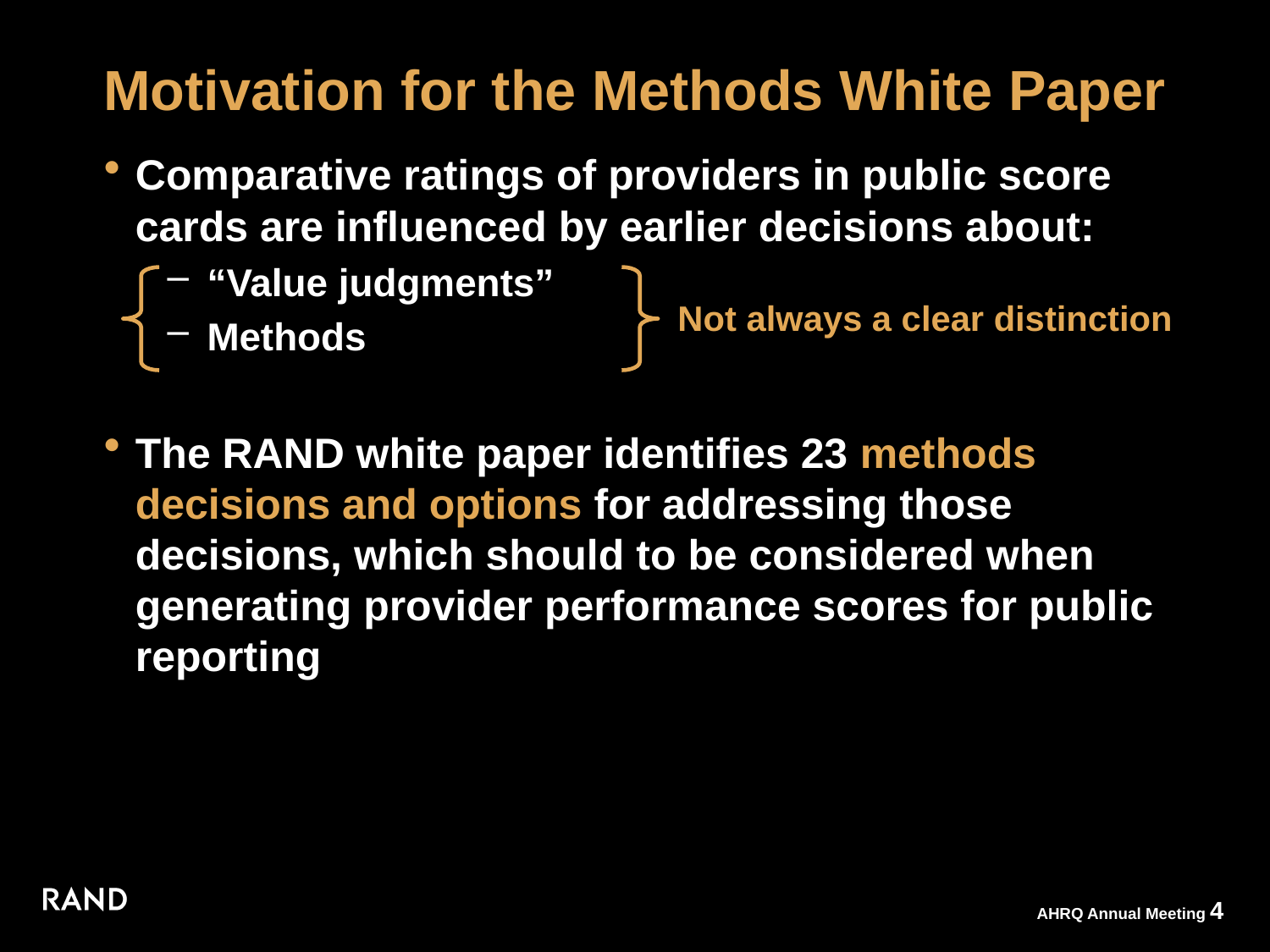

# Motivation for the Methods White Paper
Comparative ratings of providers in public score cards are influenced by earlier decisions about:
“Value judgments”
Methods

The RAND white paper identifies 23 methods decisions and options for addressing those decisions, which should to be considered when generating provider performance scores for public reporting

Not always a clear distinction